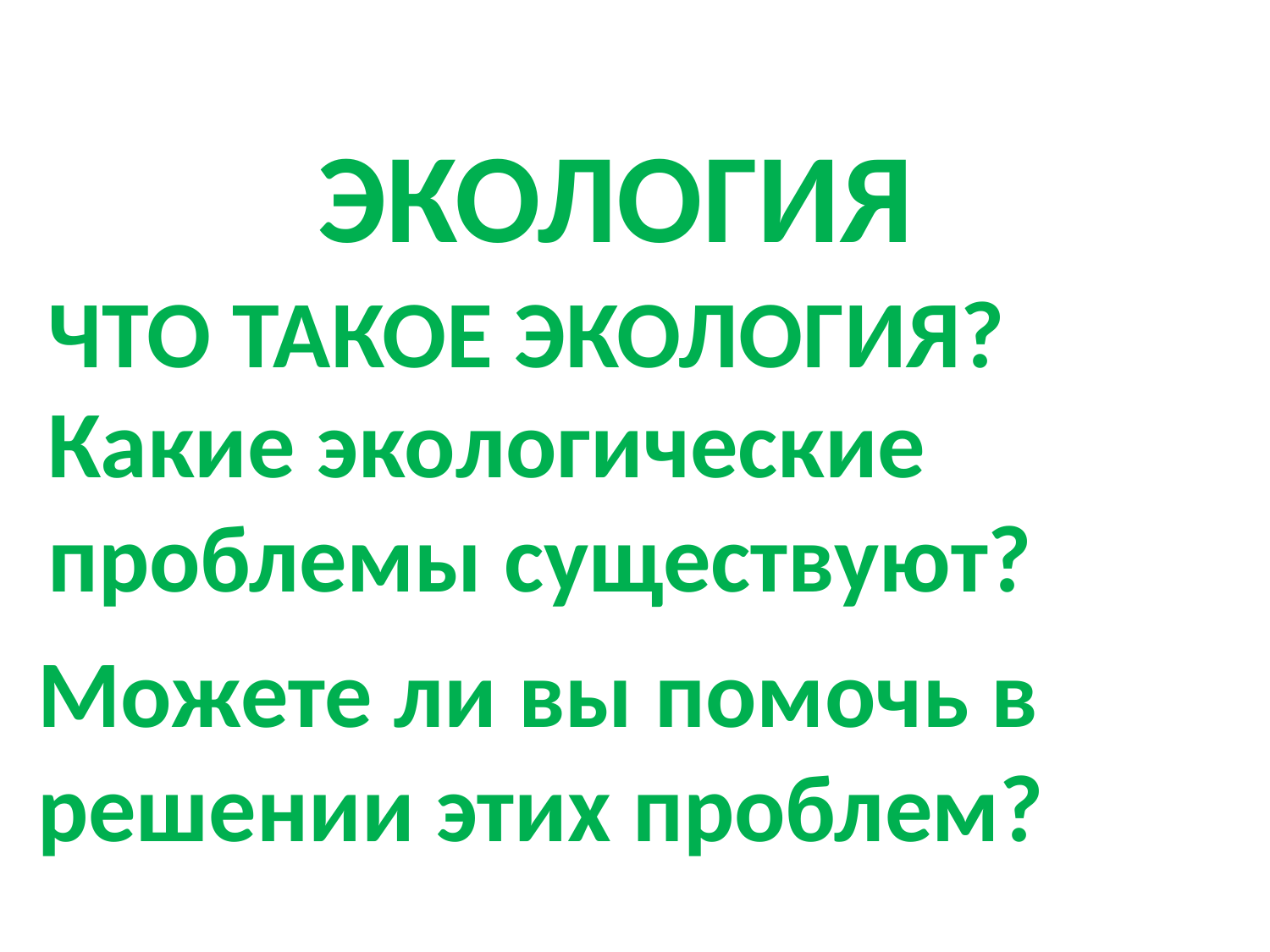

ЭКОЛОГИЯ
# Что такое экология?
Какие экологические проблемы существуют?
Можете ли вы помочь в решении этих проблем?